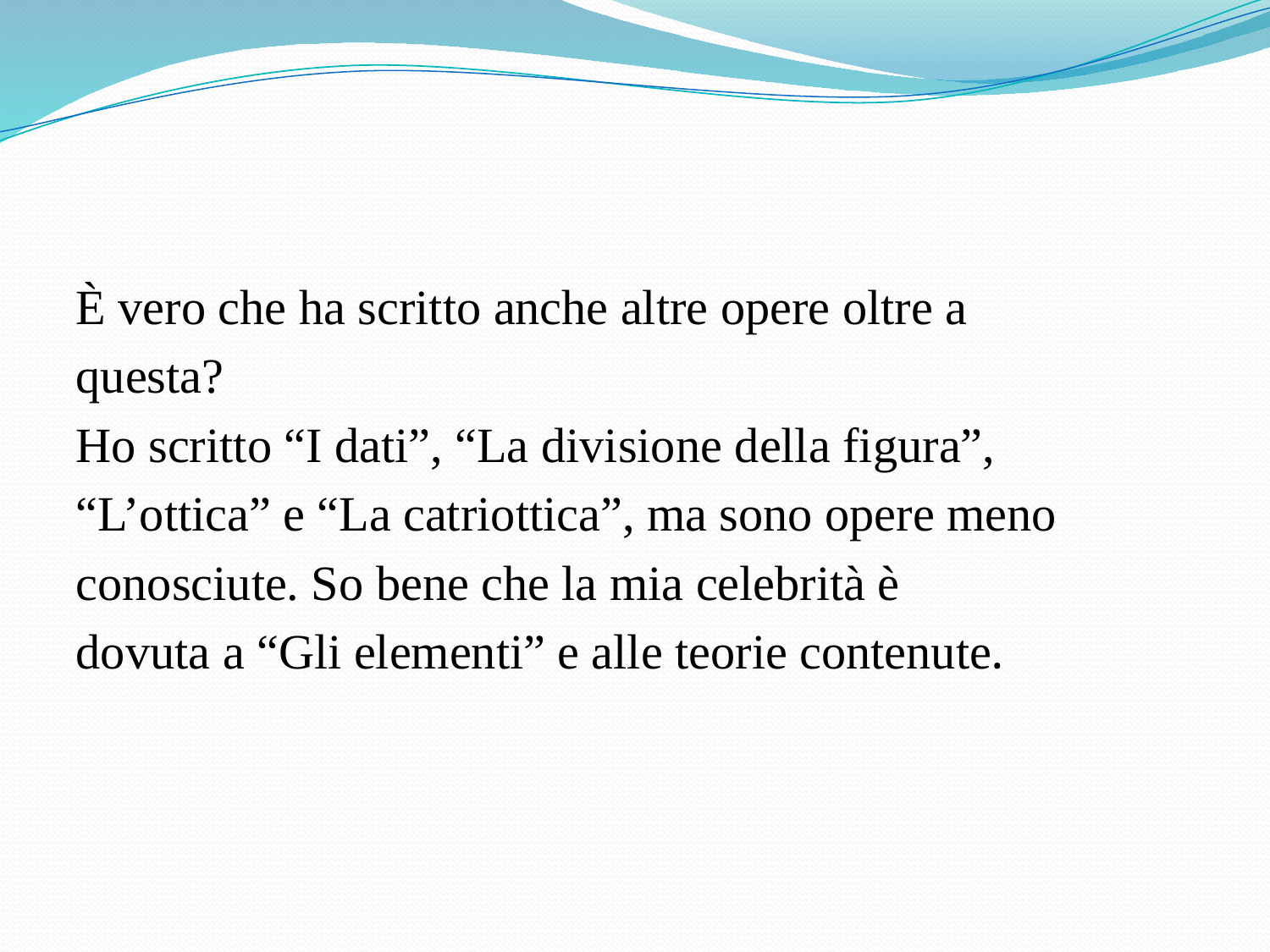

#
È vero che ha scritto anche altre opere oltre a
questa?
Ho scritto “I dati”, “La divisione della figura”,
“L’ottica” e “La catriottica”, ma sono opere meno
conosciute. So bene che la mia celebrità è
dovuta a “Gli elementi” e alle teorie contenute.